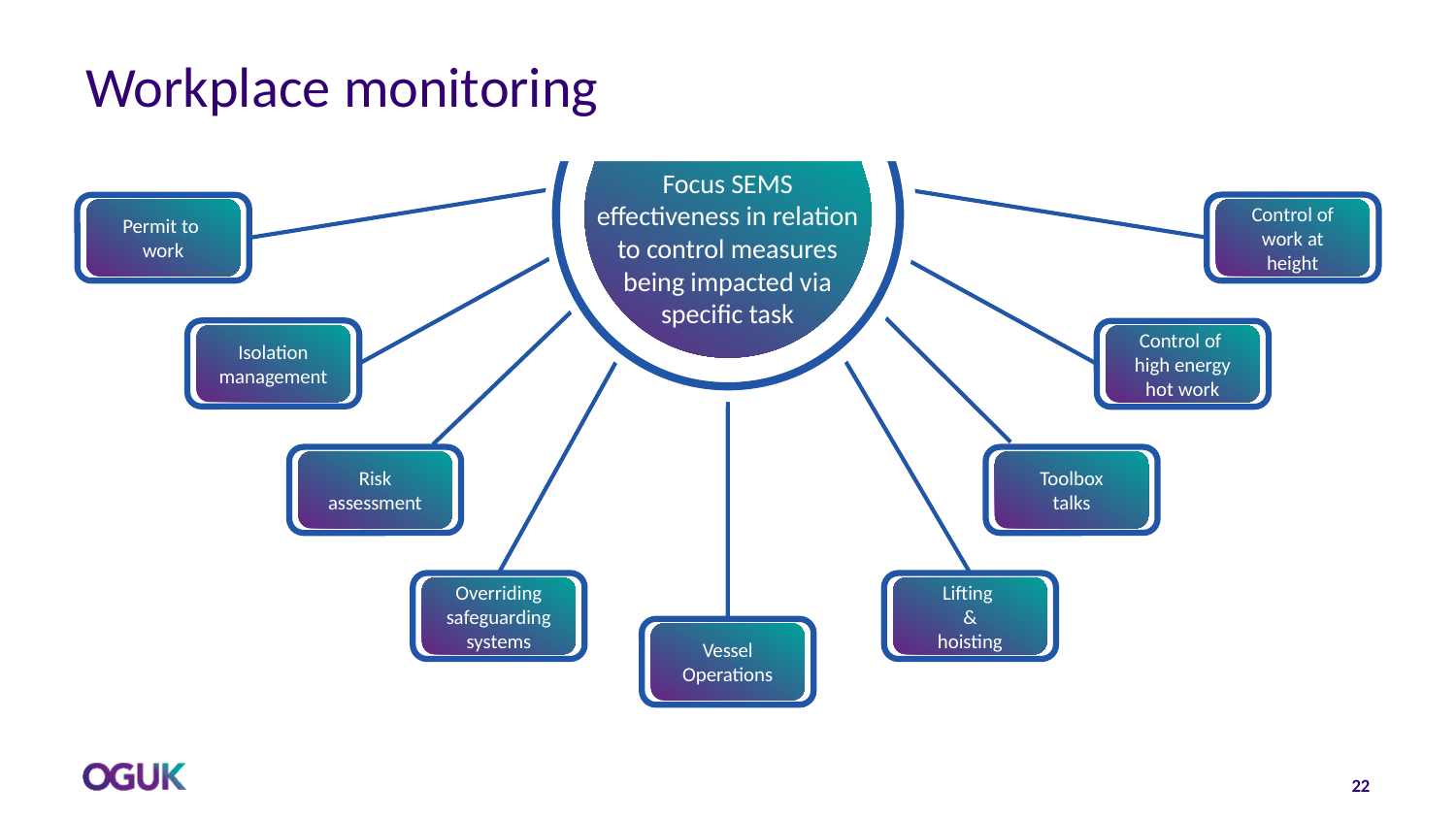

# Workplace monitoring
Focus SEMS effectiveness in relation to control measures being impacted via specific task

Control of
work at height

Permit to
work

Isolation management

Control of
high energy
hot work

Risk
assessment

Toolbox
talks

Overriding
safeguarding
systems

Lifting
&
hoisting

Vessel
Operations
22